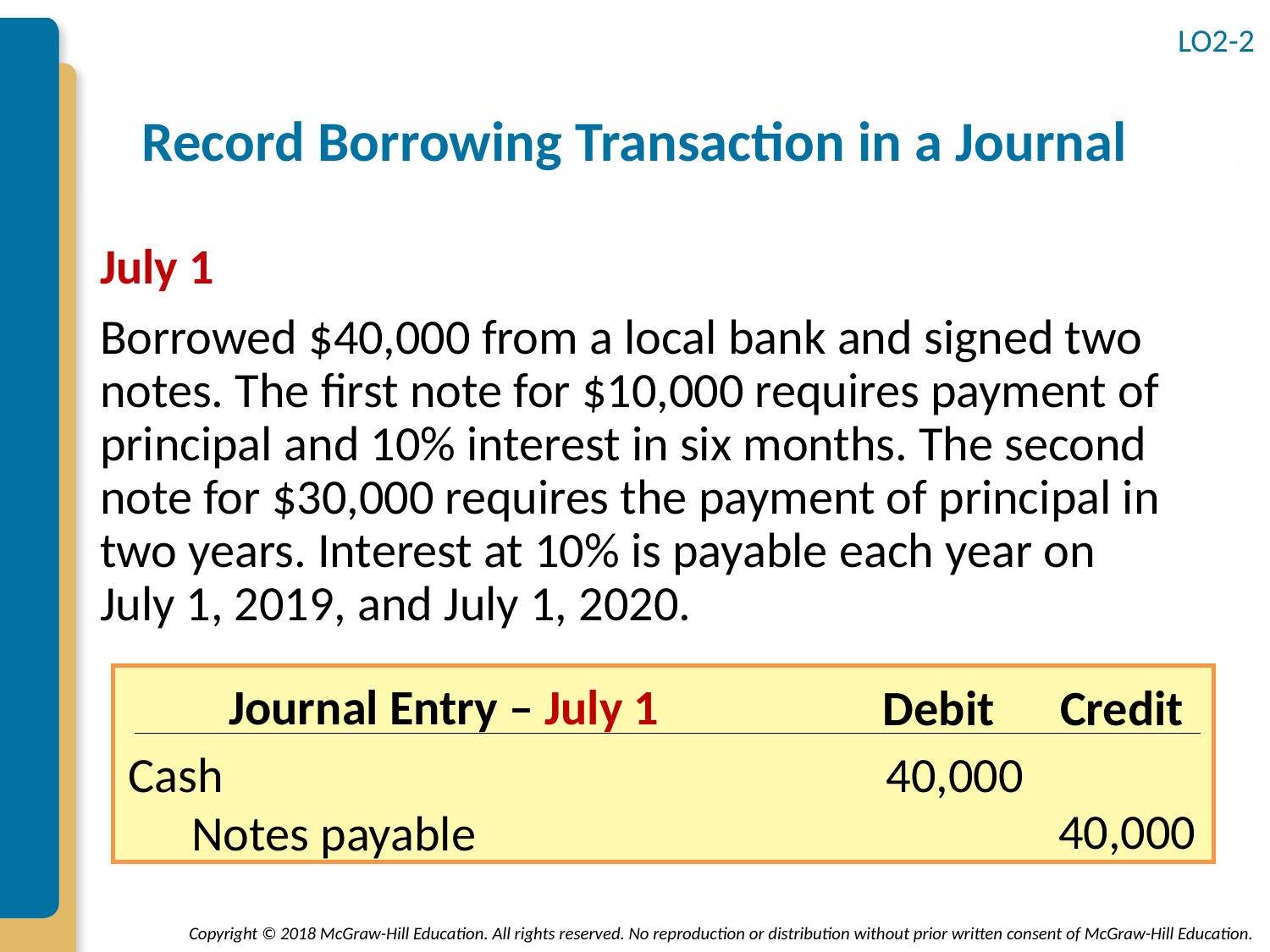

LO2-2
# Record Borrowing Transaction in a Journal
July 1
Borrowed $40,000 from a local bank and signed two notes. The first note for $10,000 requires payment of principal and 10% interest in six months. The second note for $30,000 requires the payment of principal in two years. Interest at 10% is payable each year on July 1, 2019, and July 1, 2020.

Journal Entry – July 1
Debit
Credit
Cash
40,000
40,000
Notes payable